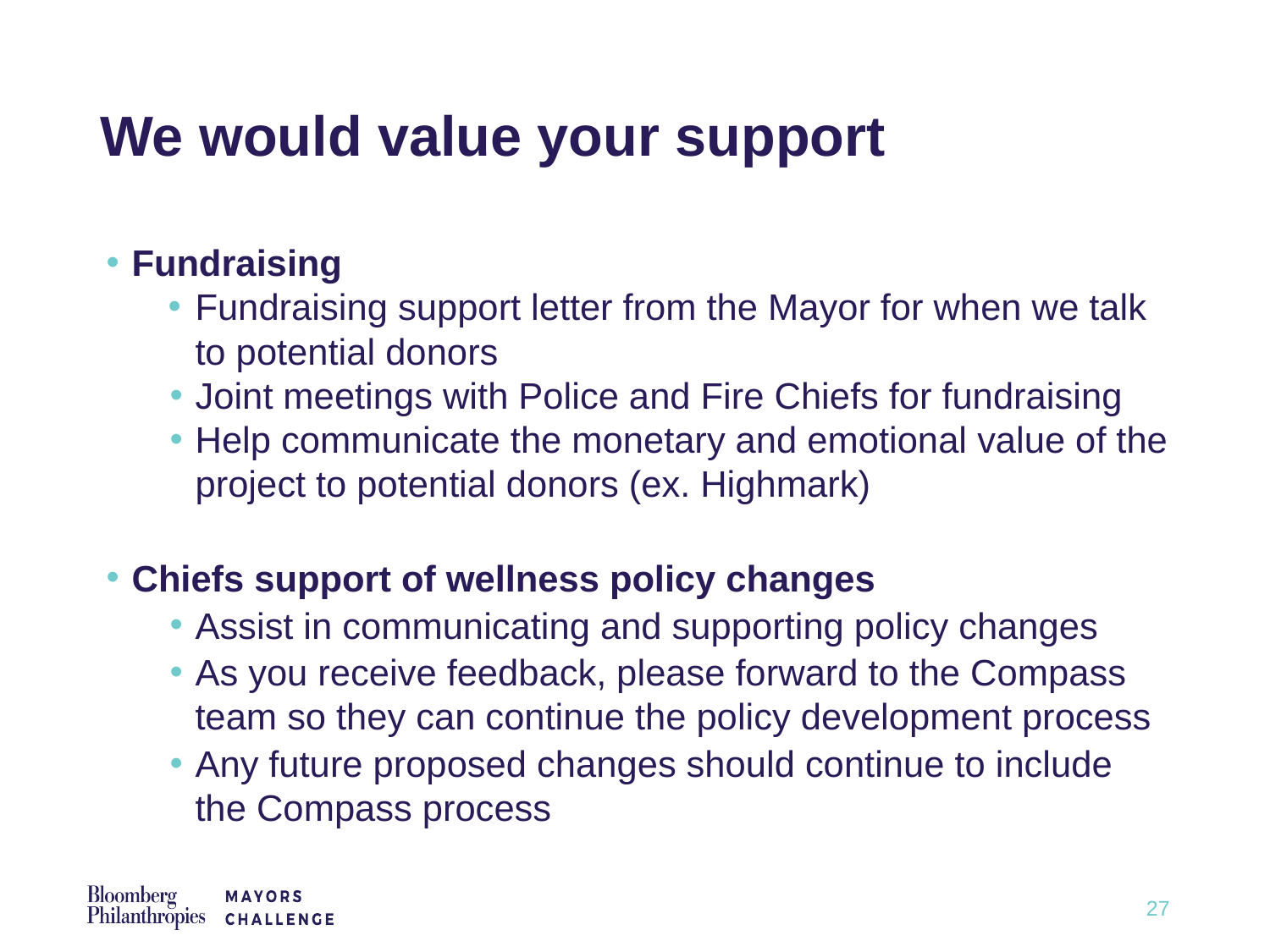

# We would value your support

Fundraising
Fundraising support letter from the Mayor for when we talk to potential donors
Joint meetings with Police and Fire Chiefs for fundraising
Help communicate the monetary and emotional value of the project to potential donors (ex. Highmark)

Chiefs support of wellness policy changes
Assist in communicating and supporting policy changes
As you receive feedback, please forward to the Compass team so they can continue the policy development process
Any future proposed changes should continue to include the Compass process

27